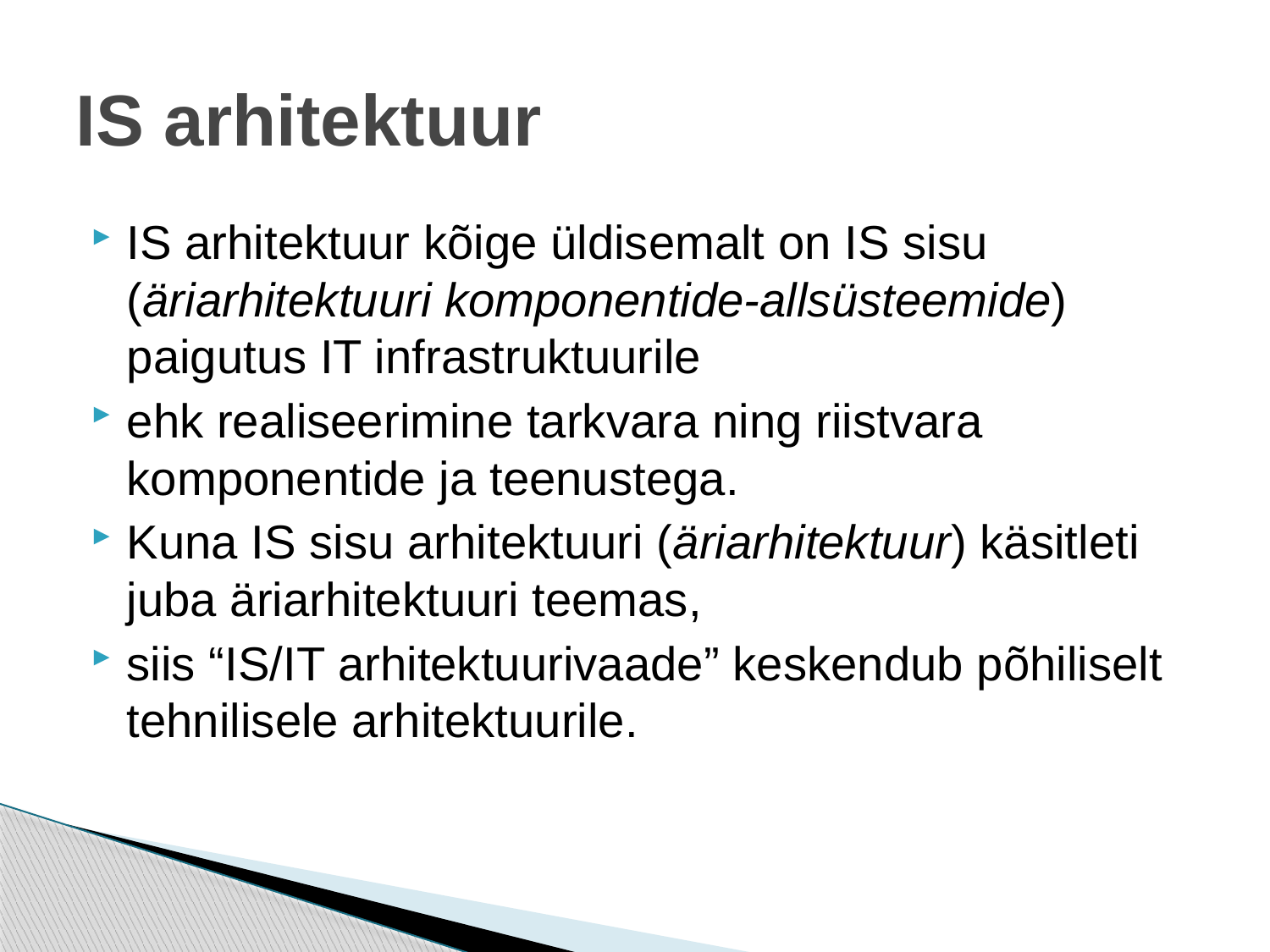

# IS arhitektuur
IS arhitektuur kõige üldisemalt on IS sisu (äriarhitektuuri komponentide-allsüsteemide) paigutus IT infrastruktuurile
ehk realiseerimine tarkvara ning riistvara komponentide ja teenustega.
Kuna IS sisu arhitektuuri (äriarhitektuur) käsitleti juba äriarhitektuuri teemas,
siis “IS/IT arhitektuurivaade” keskendub põhiliselt tehnilisele arhitektuurile.